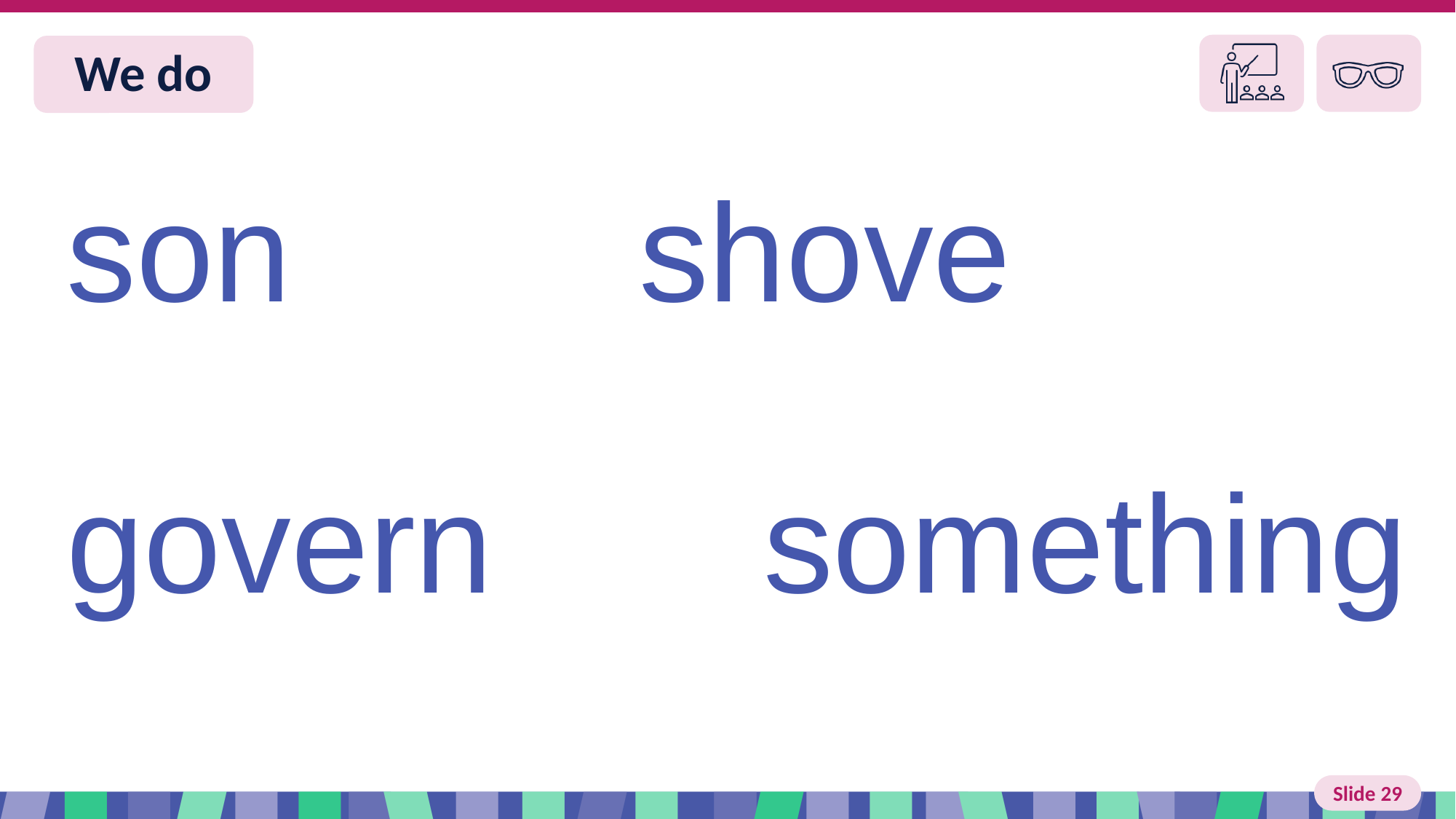

Slide 29 We do
son         shove
govern       something